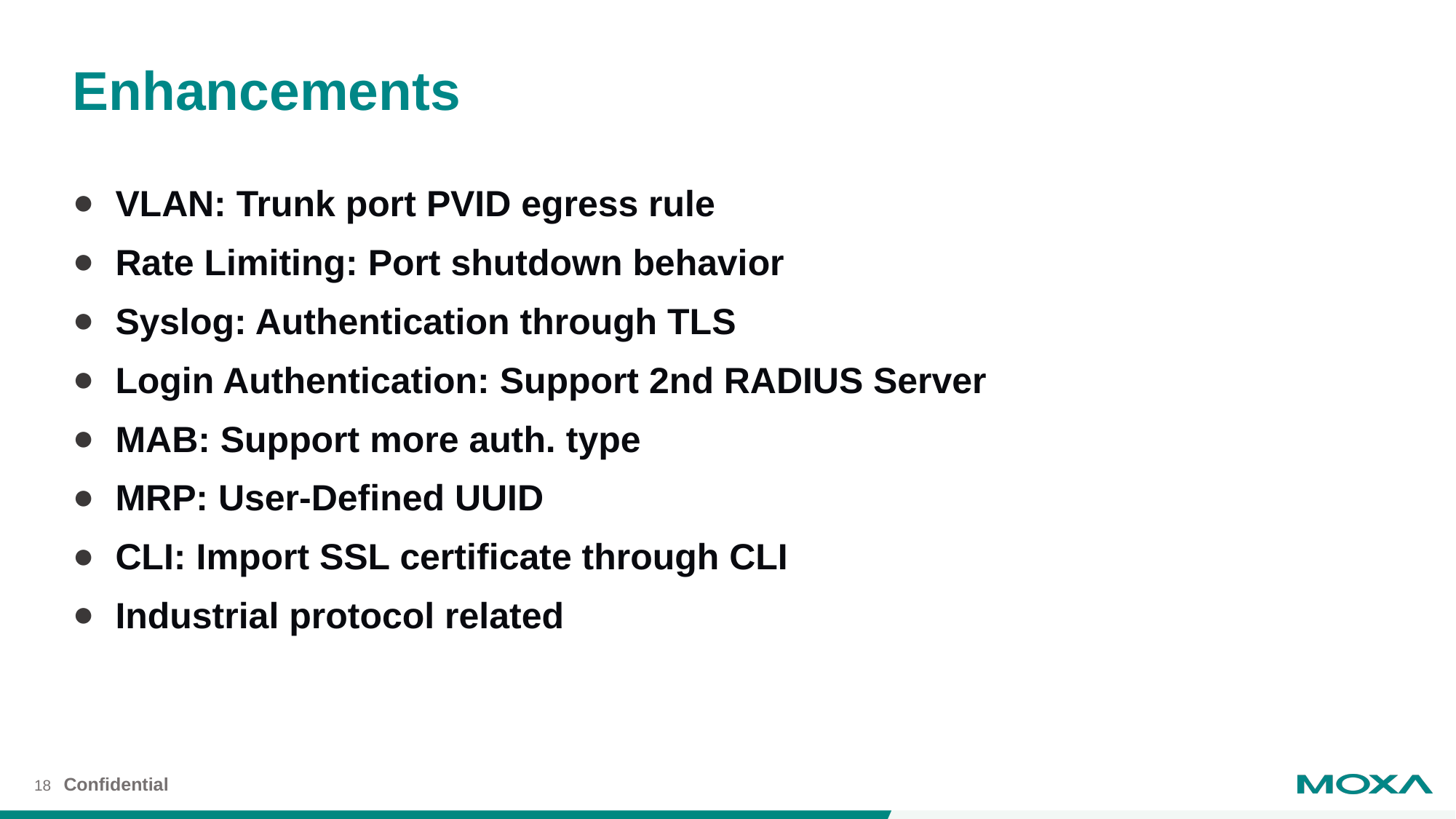

# Enhancements
VLAN: Trunk port PVID egress rule
Rate Limiting: Port shutdown behavior
Syslog: Authentication through TLS
Login Authentication: Support 2nd RADIUS Server
MAB: Support more auth. type
MRP: User-Defined UUID
CLI: Import SSL certificate through CLI
Industrial protocol related